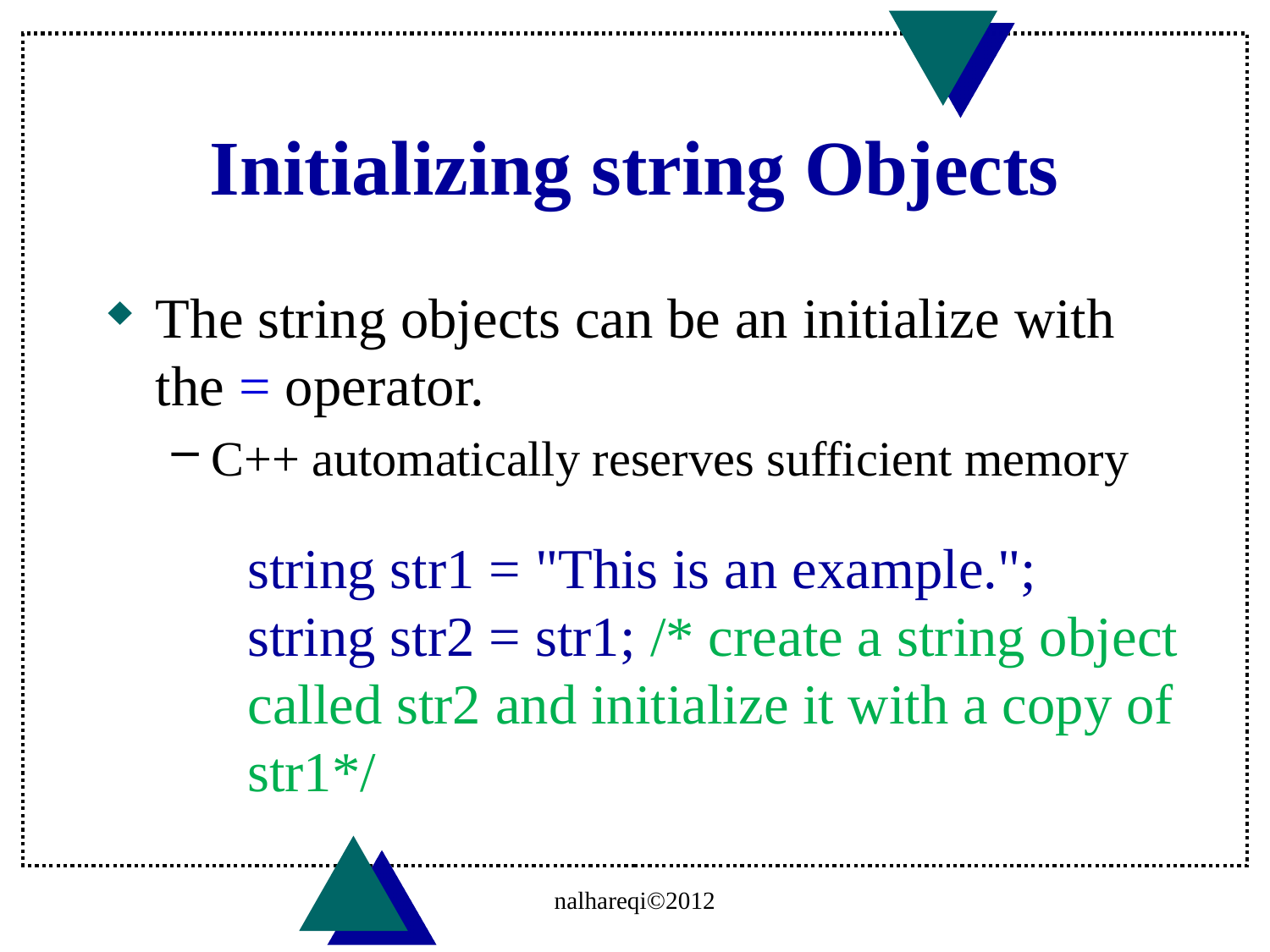

# Initializing string Objects
The string objects can be an initialize with the = operator.
C++ automatically reserves sufficient memory

string str1 = "This is an example.";
string str2 = str1; /* create a string object called str2 and initialize it with a copy of str1*/

nalhareqi©2012